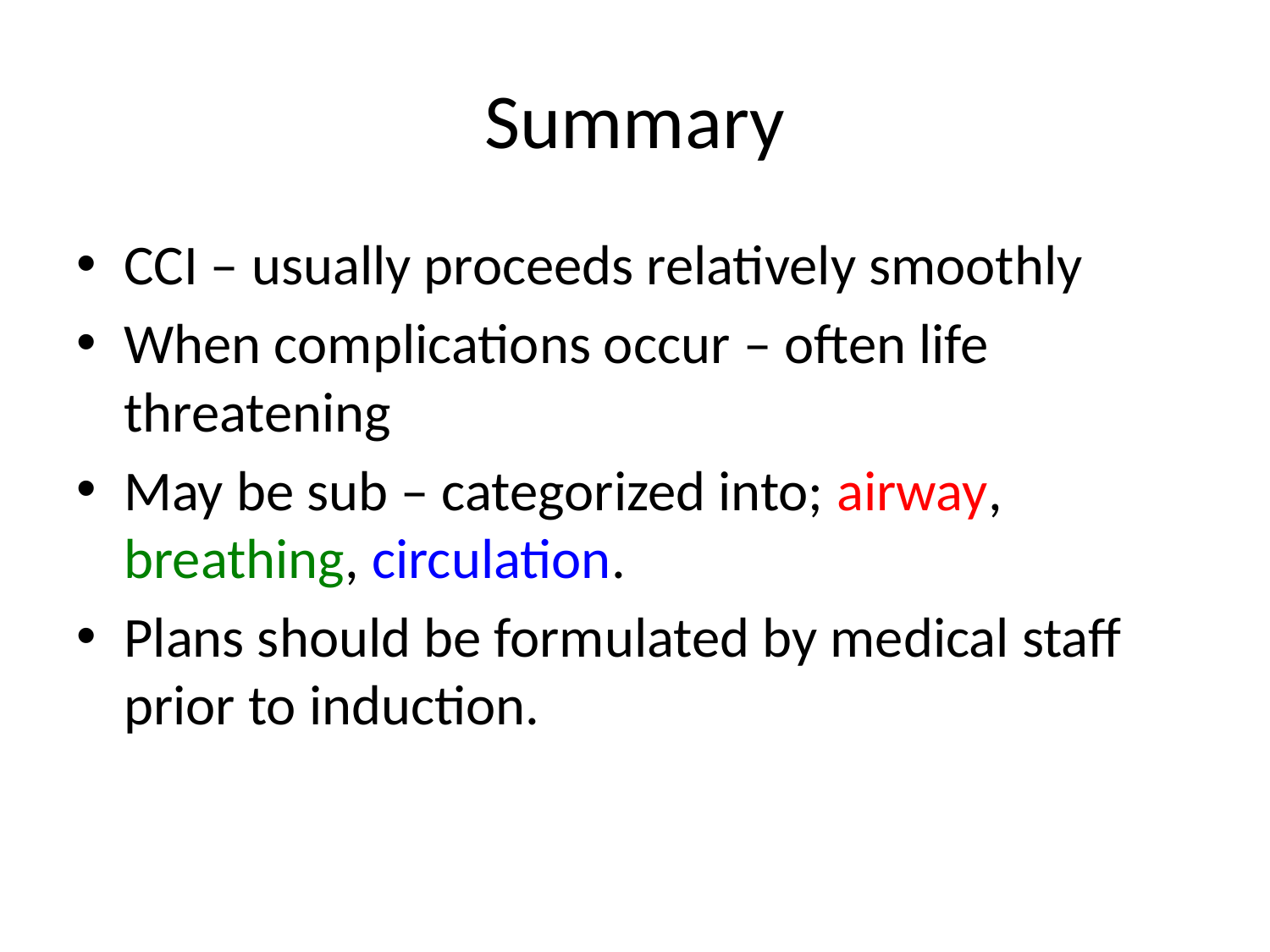

# Summary
CCI – usually proceeds relatively smoothly
When complications occur – often life threatening
May be sub – categorized into; airway, breathing, circulation.
Plans should be formulated by medical staff prior to induction.